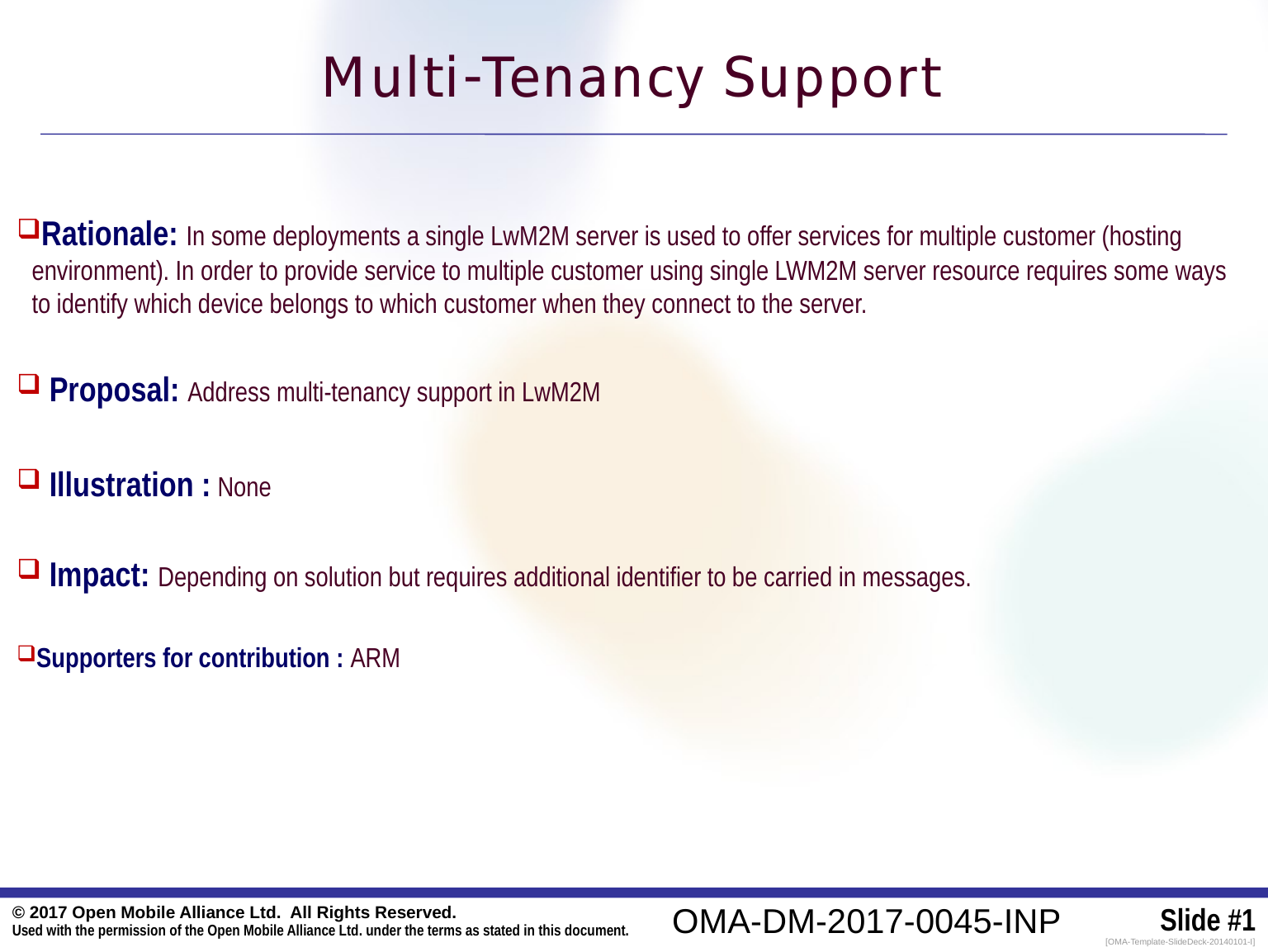

Multi-Tenancy Support

Rationale: In some deployments a single LwM2M server is used to offer services for multiple customer (hosting environment). In order to provide service to multiple customer using single LWM2M server resource requires some ways to identify which device belongs to which customer when they connect to the server.

 Proposal: Address multi-tenancy support in LwM2M

 Illustration : None

 Impact: Depending on solution but requires additional identifier to be carried in messages.

Supporters for contribution : ARM